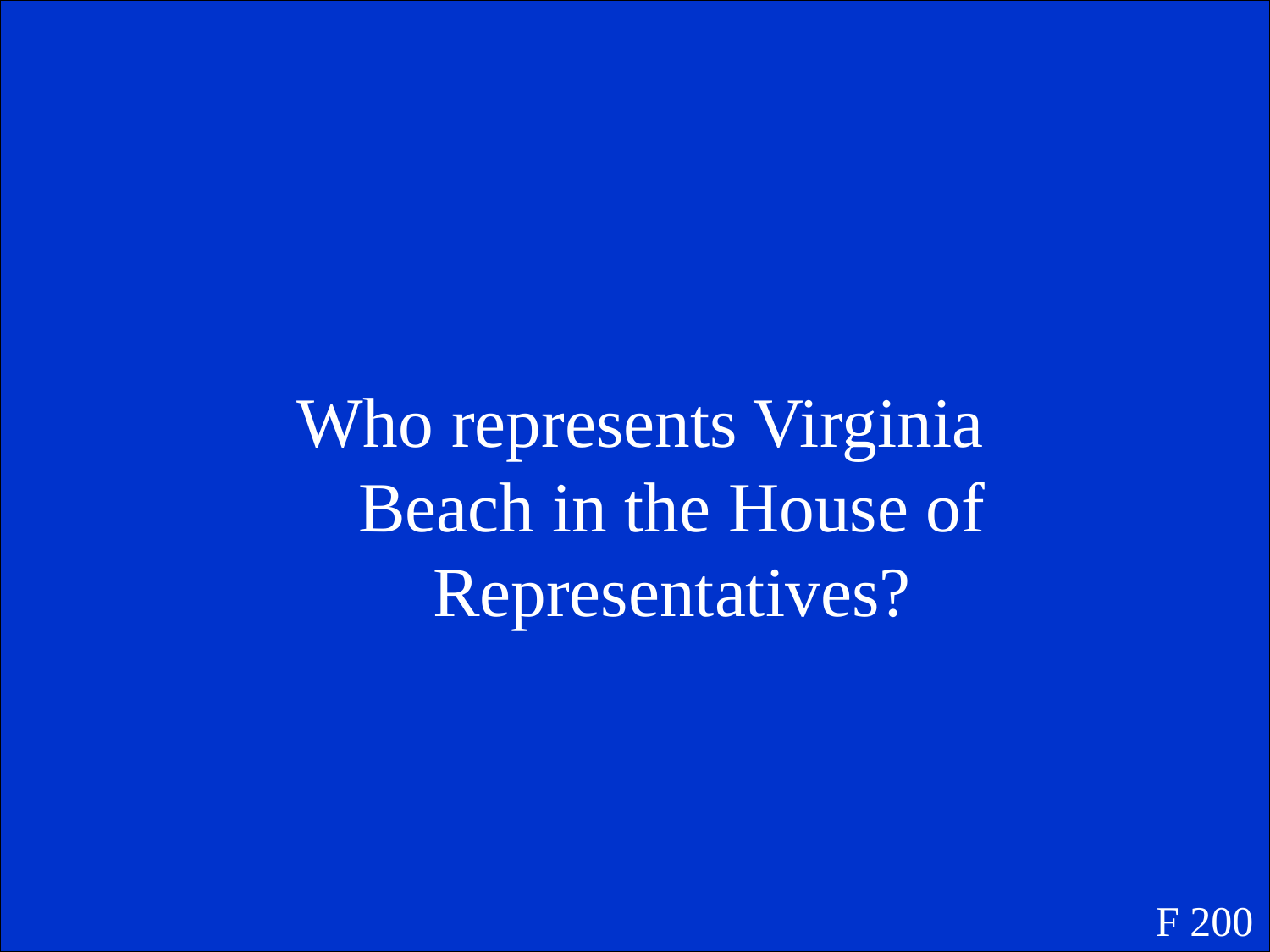

Who represents Virginia Beach in the House of Representatives?
F 200